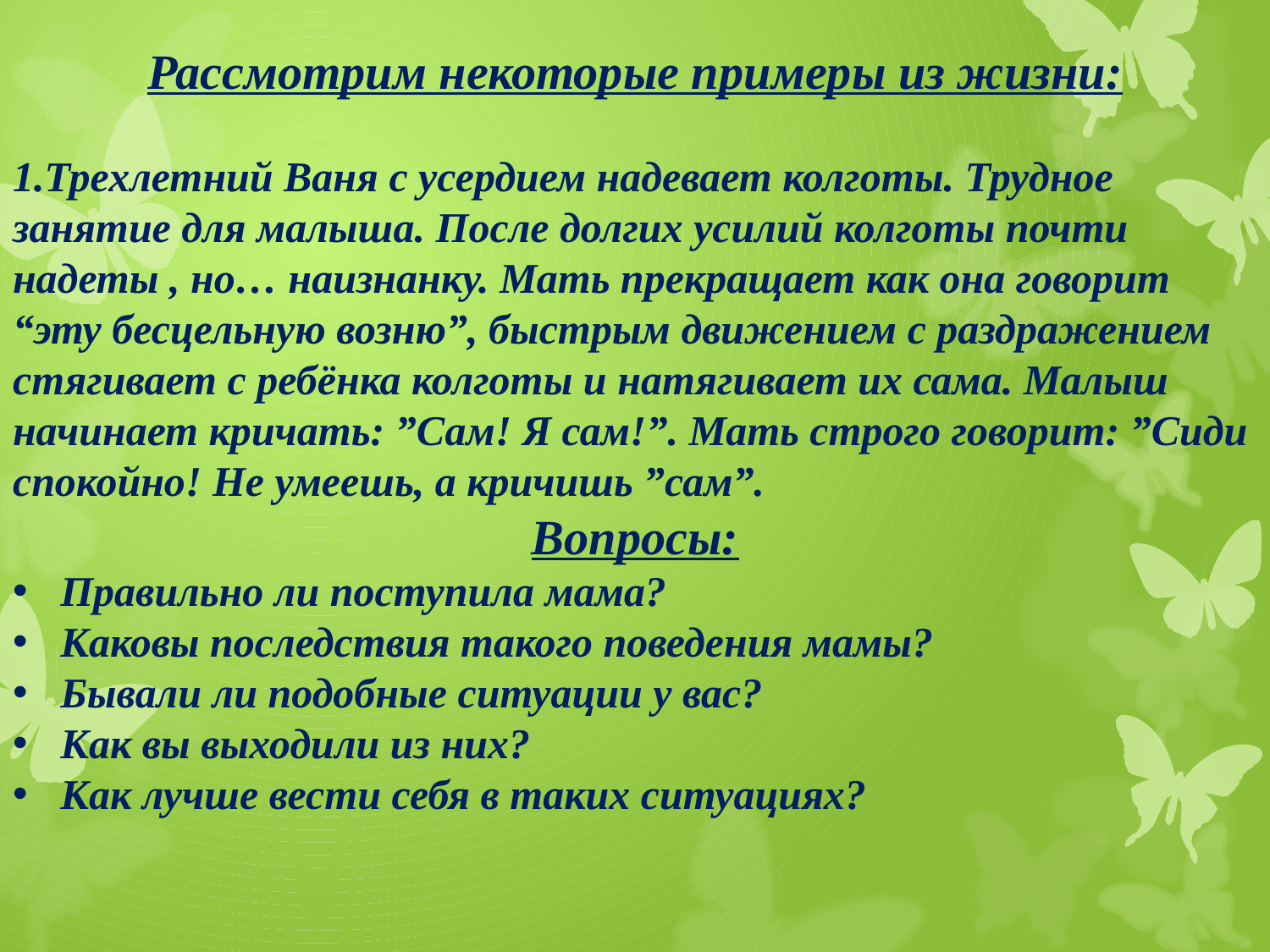

Рассмотрим некоторые примеры из жизни:

1.Трехлетний Ваня с усердием надевает колготы. Трудное занятие для малыша. После долгих усилий колготы почти надеты , но… наизнанку. Мать прекращает как она говорит “эту бесцельную возню”, быстрым движением с раздражением стягивает с ребёнка колготы и натягивает их сама. Малыш начинает кричать: ”Сам! Я сам!”. Мать строго говорит: ”Сиди спокойно! Не умеешь, а кричишь ”сам”.
Вопросы:
Правильно ли поступила мама?
Каковы последствия такого поведения мамы?
Бывали ли подобные ситуации у вас?
Как вы выходили из них?
Как лучше вести себя в таких ситуациях?